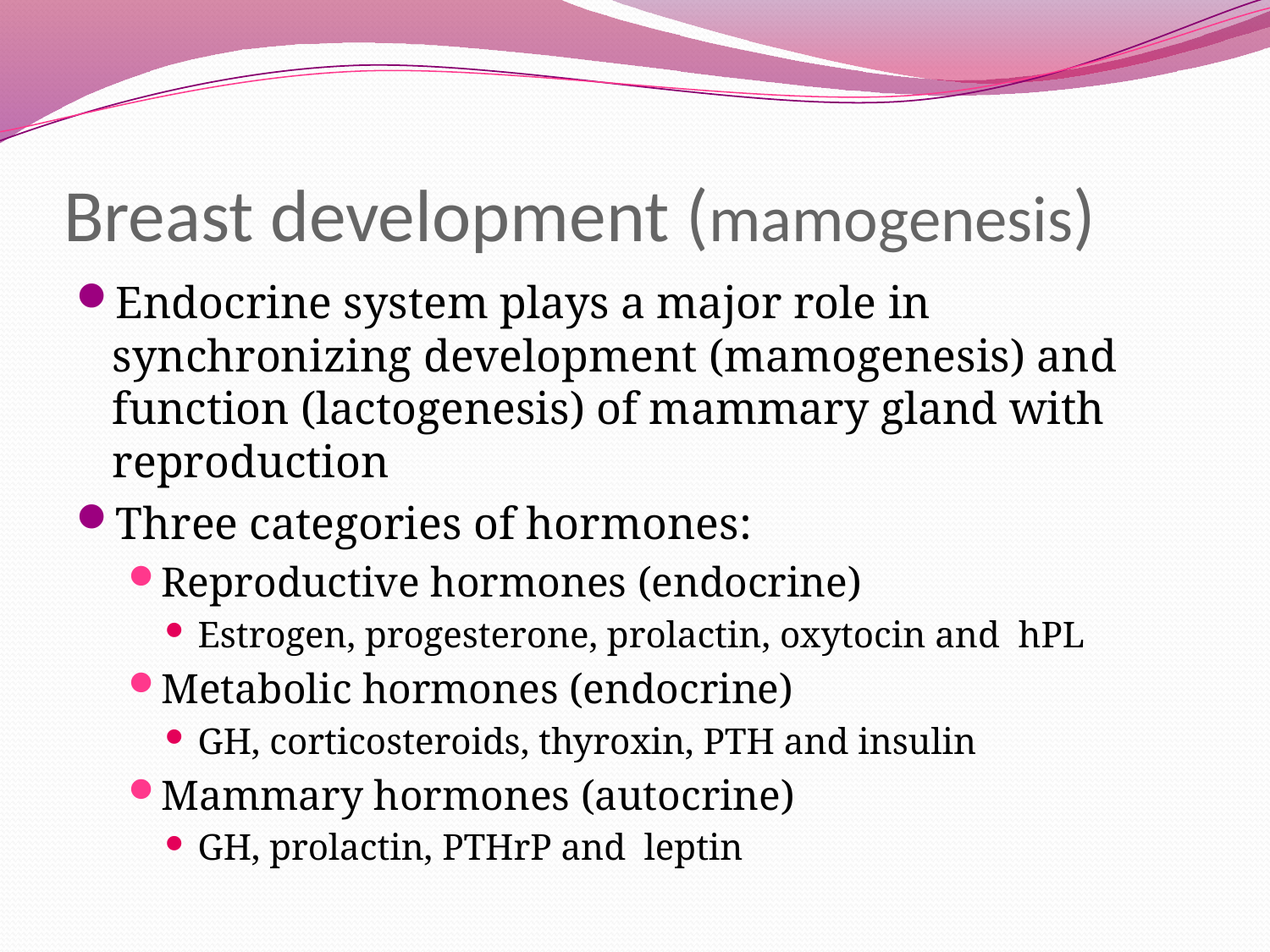

# Breast development (mamogenesis)
Endocrine system plays a major role in synchronizing development (mamogenesis) and function (lactogenesis) of mammary gland with reproduction
Three categories of hormones:
Reproductive hormones (endocrine)
Estrogen, progesterone, prolactin, oxytocin and  hPL
Metabolic hormones (endocrine)
GH, corticosteroids, thyroxin, PTH and insulin
Mammary hormones (autocrine)
GH, prolactin, PTHrP and  leptin